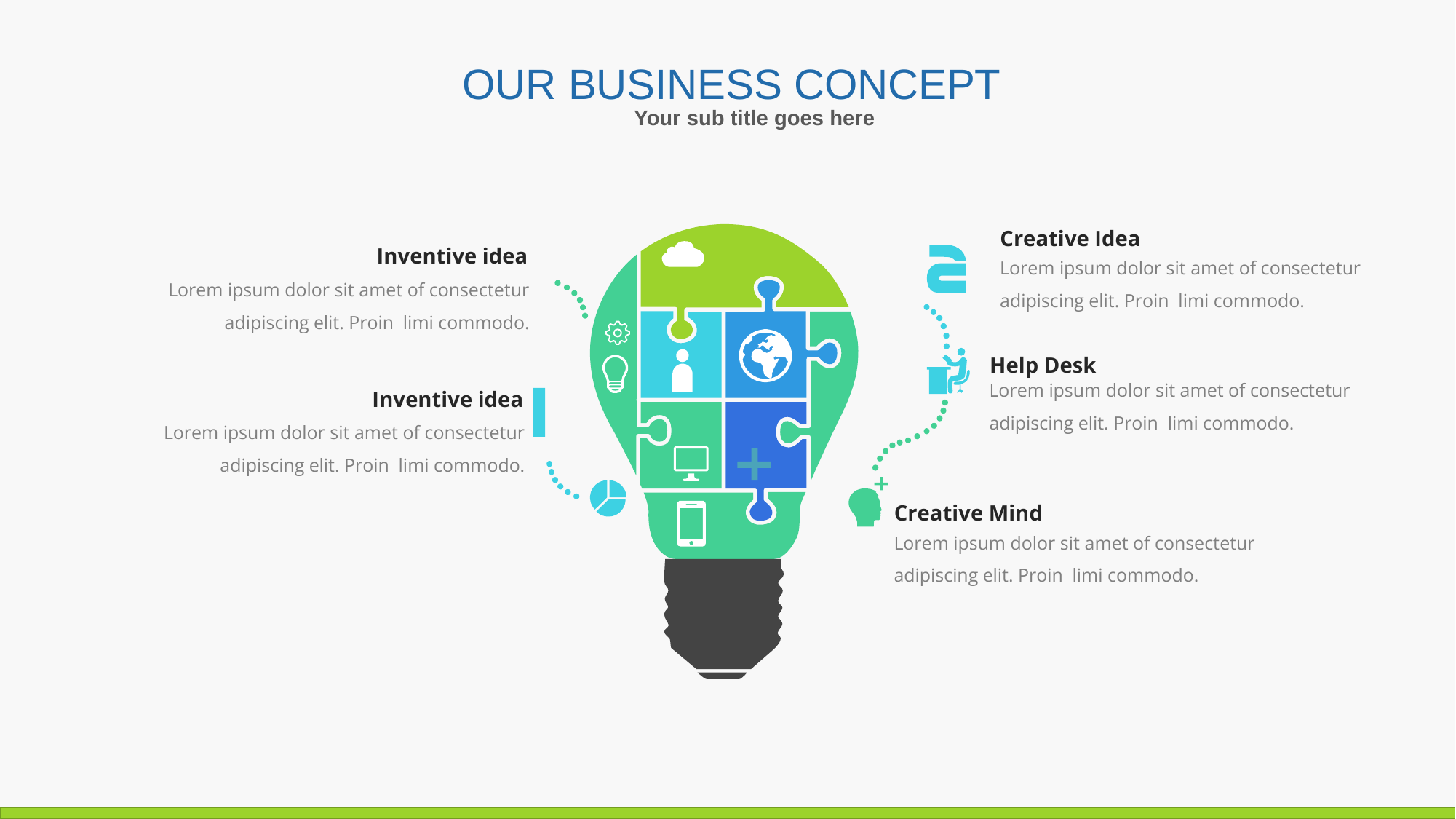

OUR BUSINESS CONCEPT
Your sub title goes here
Creative Idea

Inventive idea
Lorem ipsum dolor sit amet of consectetur adipiscing elit. Proin  limi commodo.
Lorem ipsum dolor sit amet of consectetur adipiscing elit. Proin  limi commodo.

Help Desk
Lorem ipsum dolor sit amet of consectetur adipiscing elit. Proin  limi commodo.
Inventive idea
Lorem ipsum dolor sit amet of consectetur adipiscing elit. Proin  limi commodo.
Creative Mind
Lorem ipsum dolor sit amet of consectetur adipiscing elit. Proin  limi commodo.